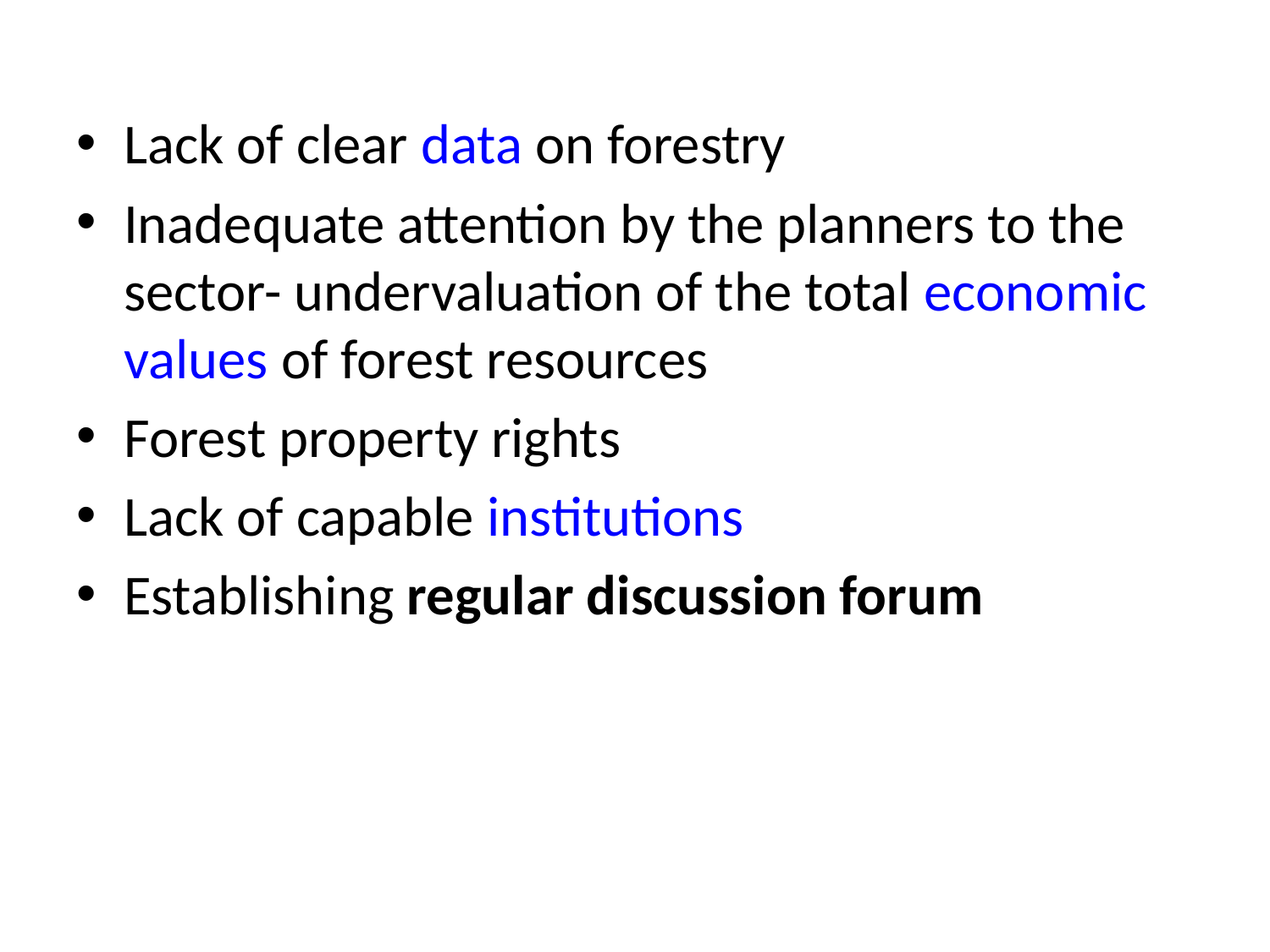

Lack of clear data on forestry
Inadequate attention by the planners to the sector- undervaluation of the total economic values of forest resources
Forest property rights
Lack of capable institutions
Establishing regular discussion forum